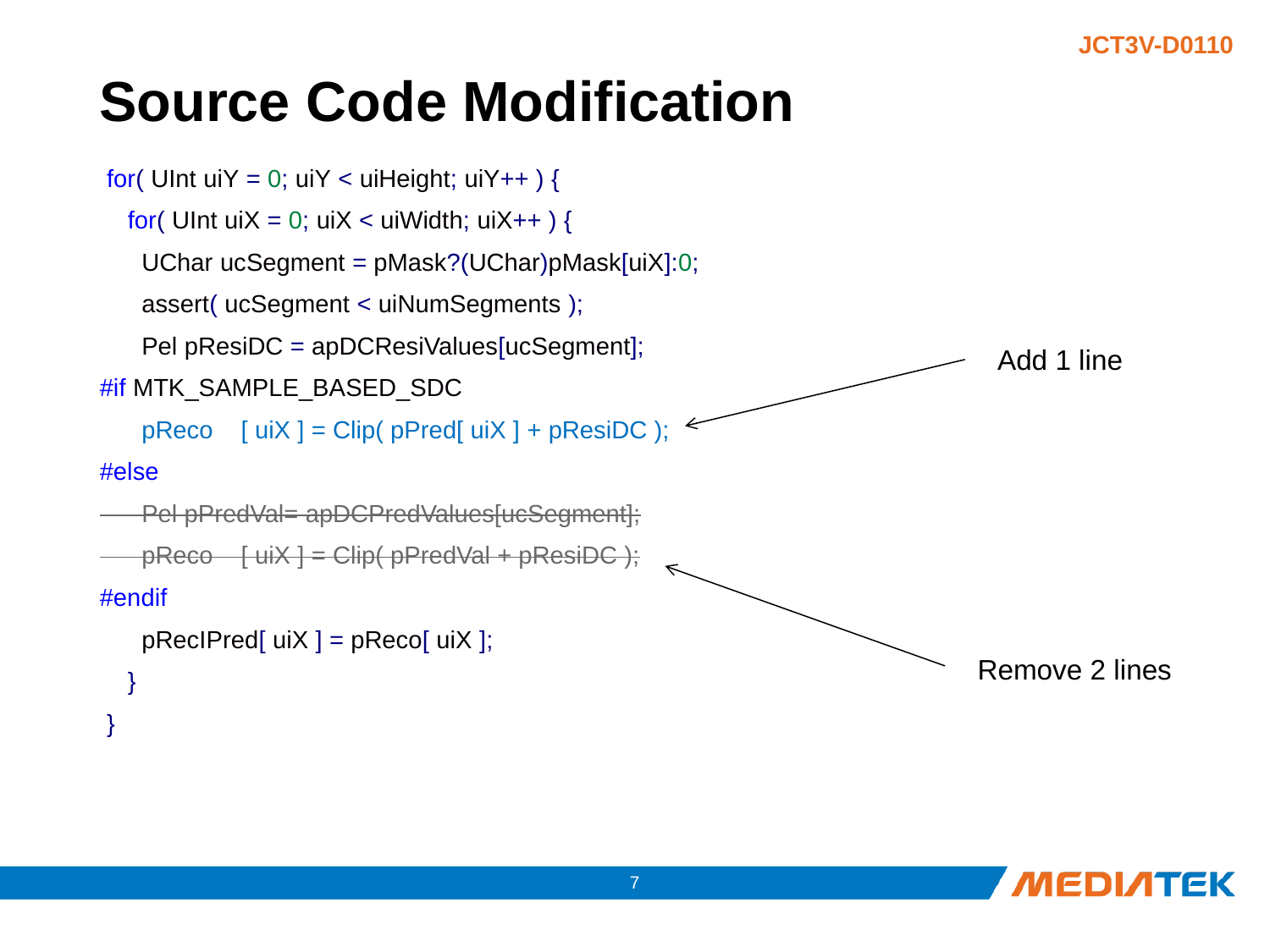

# Source Code Modification
 for( UInt uiY = 0; uiY < uiHeight; uiY++ ) {
    for( UInt uiX = 0; uiX < uiWidth; uiX++ ) {
      UChar ucSegment = pMask?(UChar)pMask[uiX]:0;
      assert( ucSegment < uiNumSegments );
      Pel pResiDC = apDCResiValues[ucSegment];
#if MTK_SAMPLE_BASED_SDC
      pReco    [ uiX ] = Clip( pPred[ uiX ] + pResiDC );
#else
      Pel pPredVal= apDCPredValues[ucSegment];
      pReco    [ uiX ] = Clip( pPredVal + pResiDC );
#endif
      pRecIPred[ uiX ] = pReco[ uiX ];
    }
 }
Add 1 line
Remove 2 lines
7